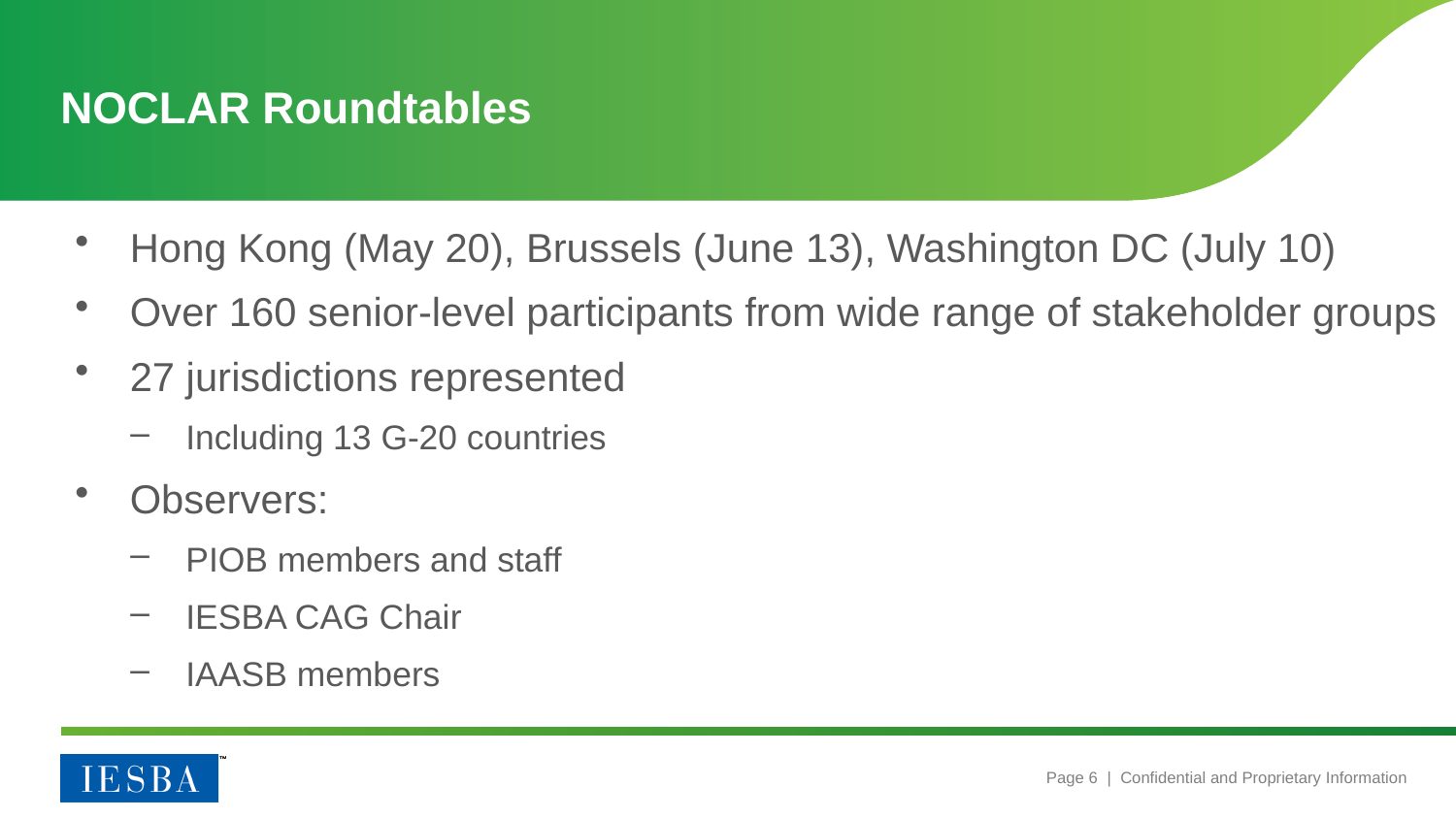

# NOCLAR Roundtables
Hong Kong (May 20), Brussels (June 13), Washington DC (July 10)
Over 160 senior-level participants from wide range of stakeholder groups
27 jurisdictions represented
Including 13 G-20 countries
Observers:
PIOB members and staff
IESBA CAG Chair
IAASB members